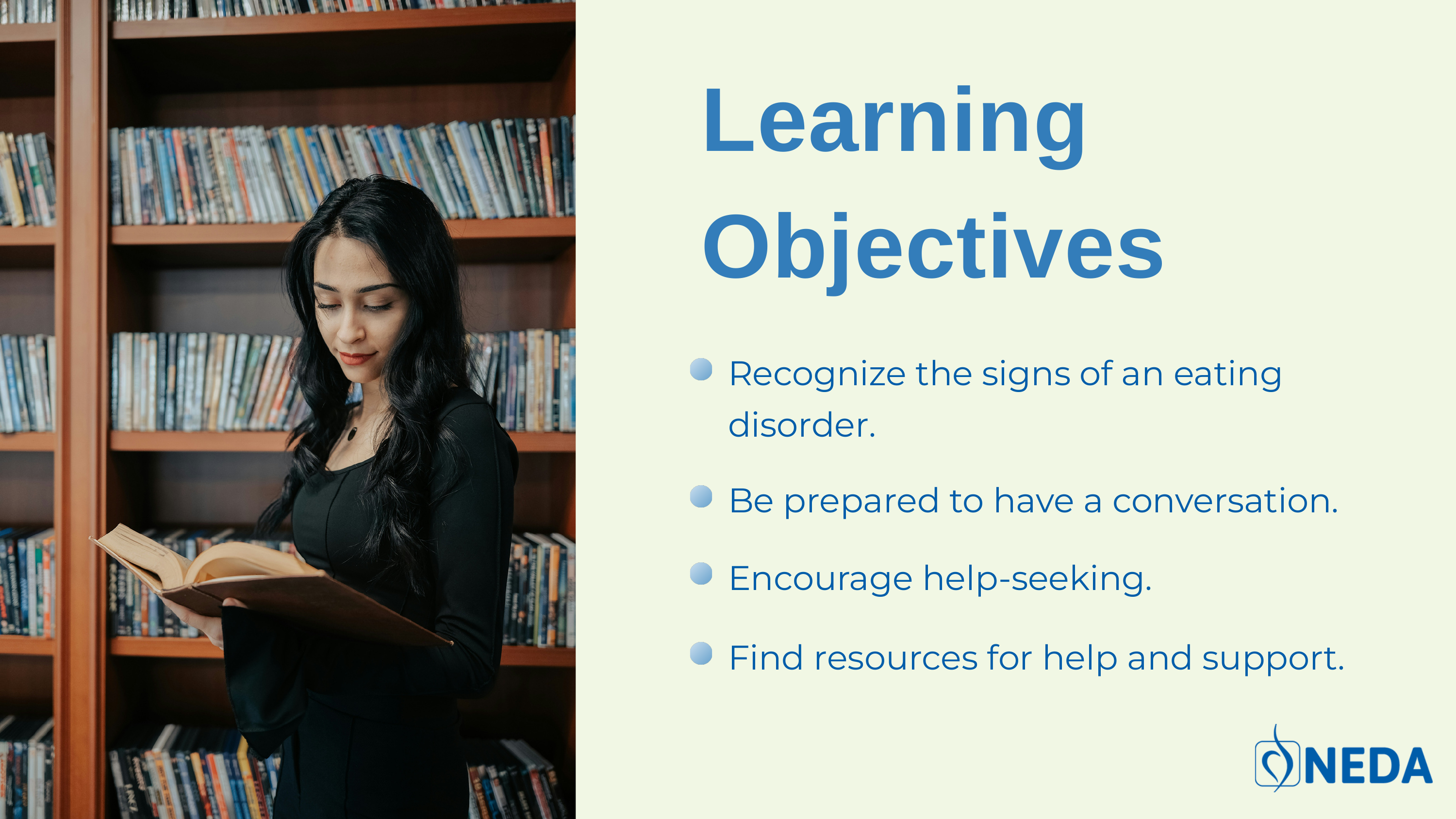

Learning Objectives
Recognize the signs of an eating disorder.

Be prepared to have a conversation.

Encourage help-seeking.

Find resources for help and support.